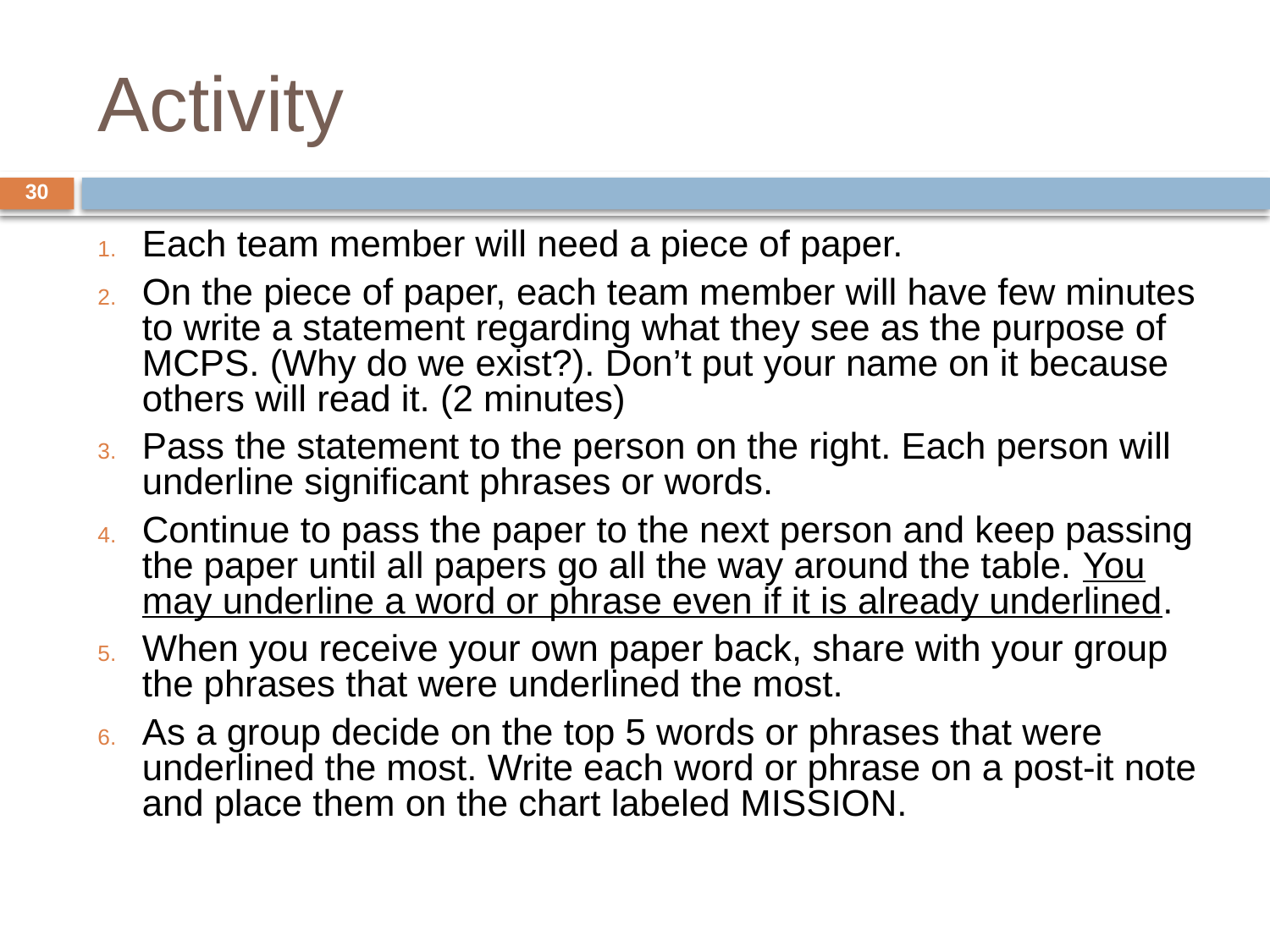

# Activity
30
Each team member will need a piece of paper.
On the piece of paper, each team member will have few minutes to write a statement regarding what they see as the purpose of MCPS. (Why do we exist?). Don’t put your name on it because others will read it. (2 minutes)
Pass the statement to the person on the right. Each person will underline significant phrases or words.
Continue to pass the paper to the next person and keep passing the paper until all papers go all the way around the table. You may underline a word or phrase even if it is already underlined.
When you receive your own paper back, share with your group the phrases that were underlined the most.
As a group decide on the top 5 words or phrases that were underlined the most. Write each word or phrase on a post-it note and place them on the chart labeled MISSION.